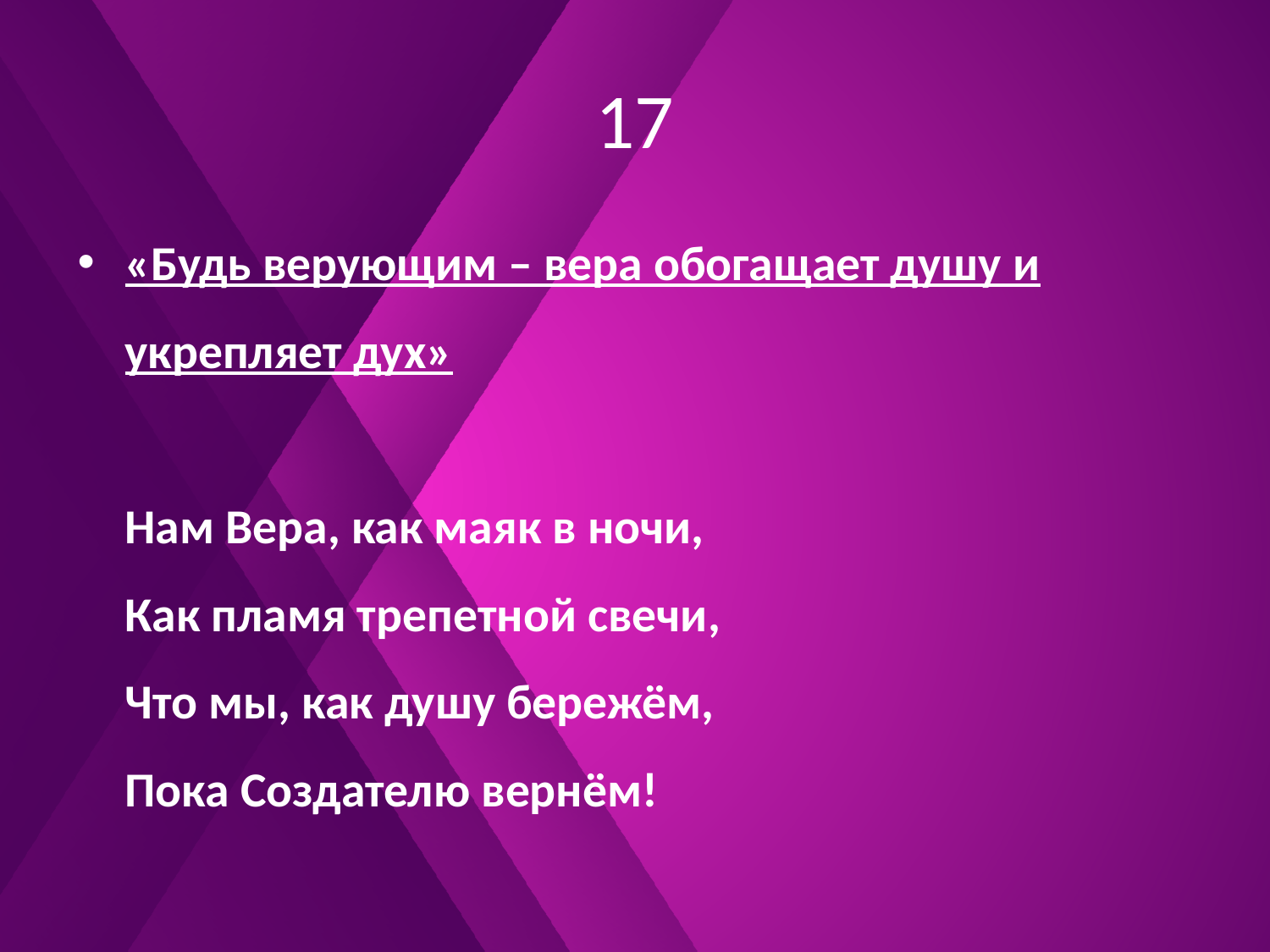

# 17
«Будь верующим – вера обогащает душу и укрепляет дух»
Нам Вера, как маяк в ночи,
Как пламя трепетной свечи,
Что мы, как душу бережём,
Пока Создателю вернём!